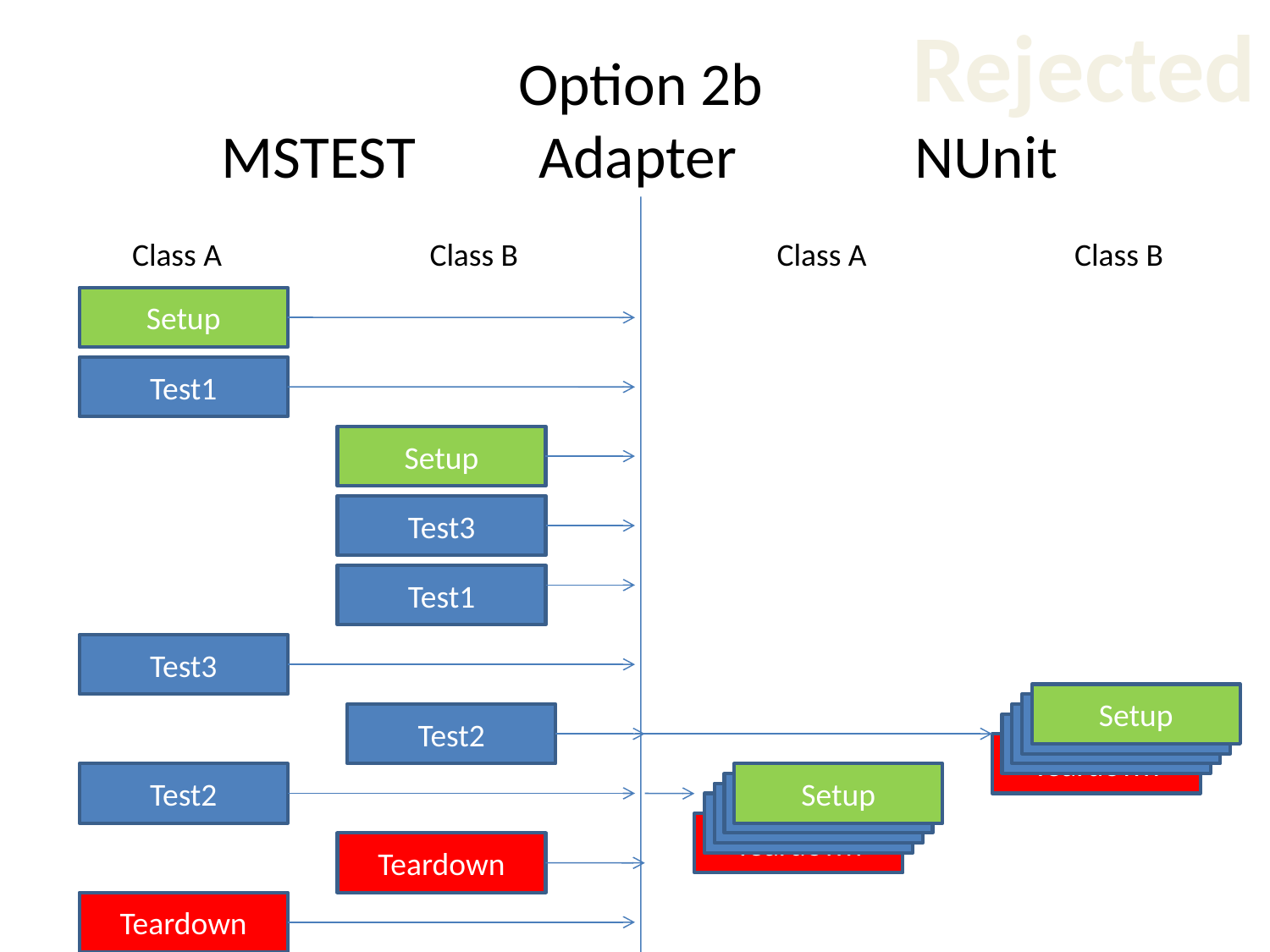

Rejected
Option 2b
MSTEST         Adapter             NUnit
Class A
Class B
Class A
Class B
Setup
Test1
Setup
Test3
Test1
Test3
Setup
Test1
Test3
Test2
Test2
Teardown
Setup
Test2
Test1
Test3
Test2
Teardown
Teardown
Teardown